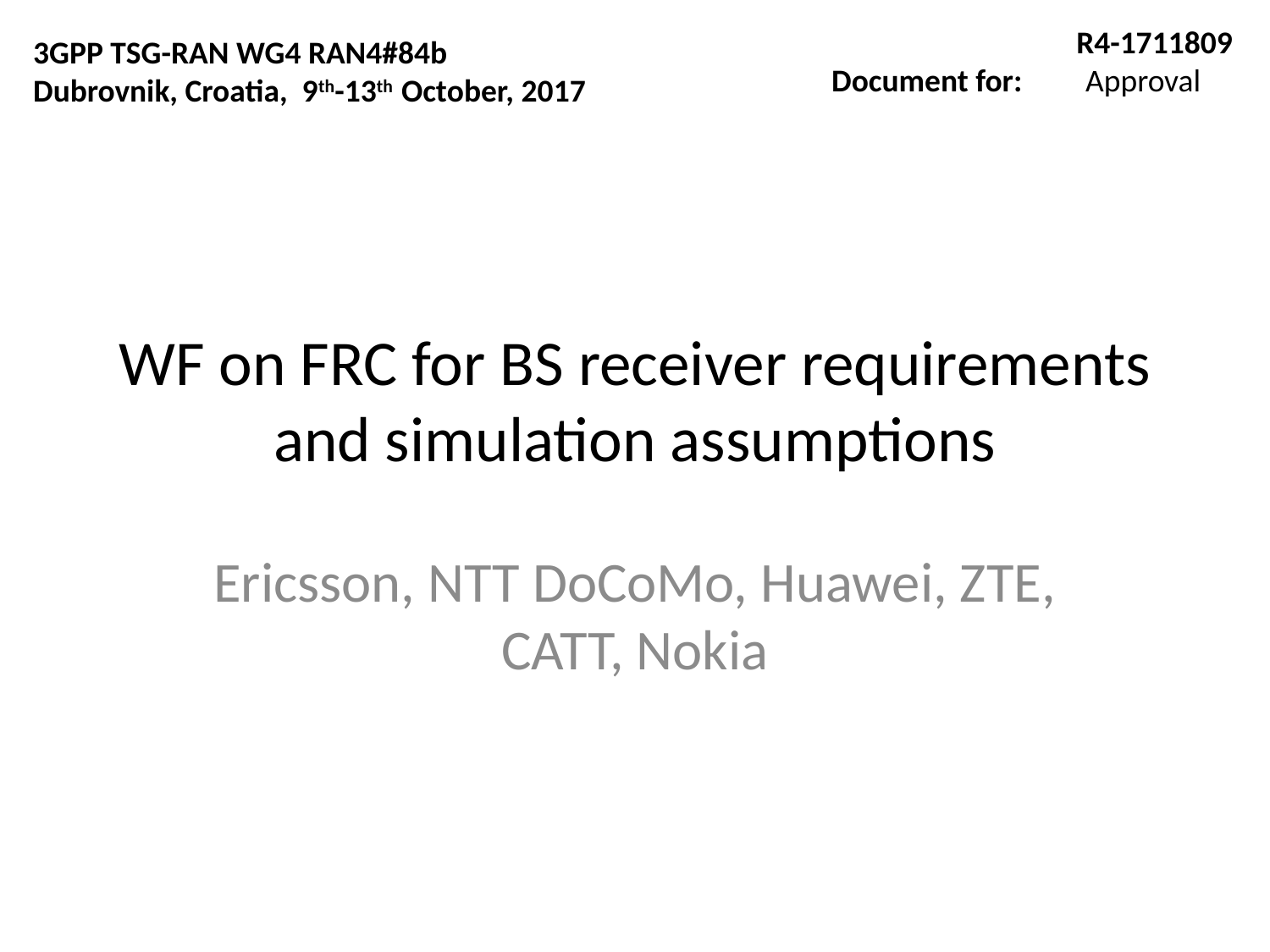

R4-1711809
Document for:	Approval
3GPP TSG-RAN WG4 RAN4#84b
Dubrovnik, Croatia,  9th-13th  October, 2017
# WF on FRC for BS receiver requirements and simulation assumptions
Ericsson, NTT DoCoMo, Huawei, ZTE, CATT, Nokia